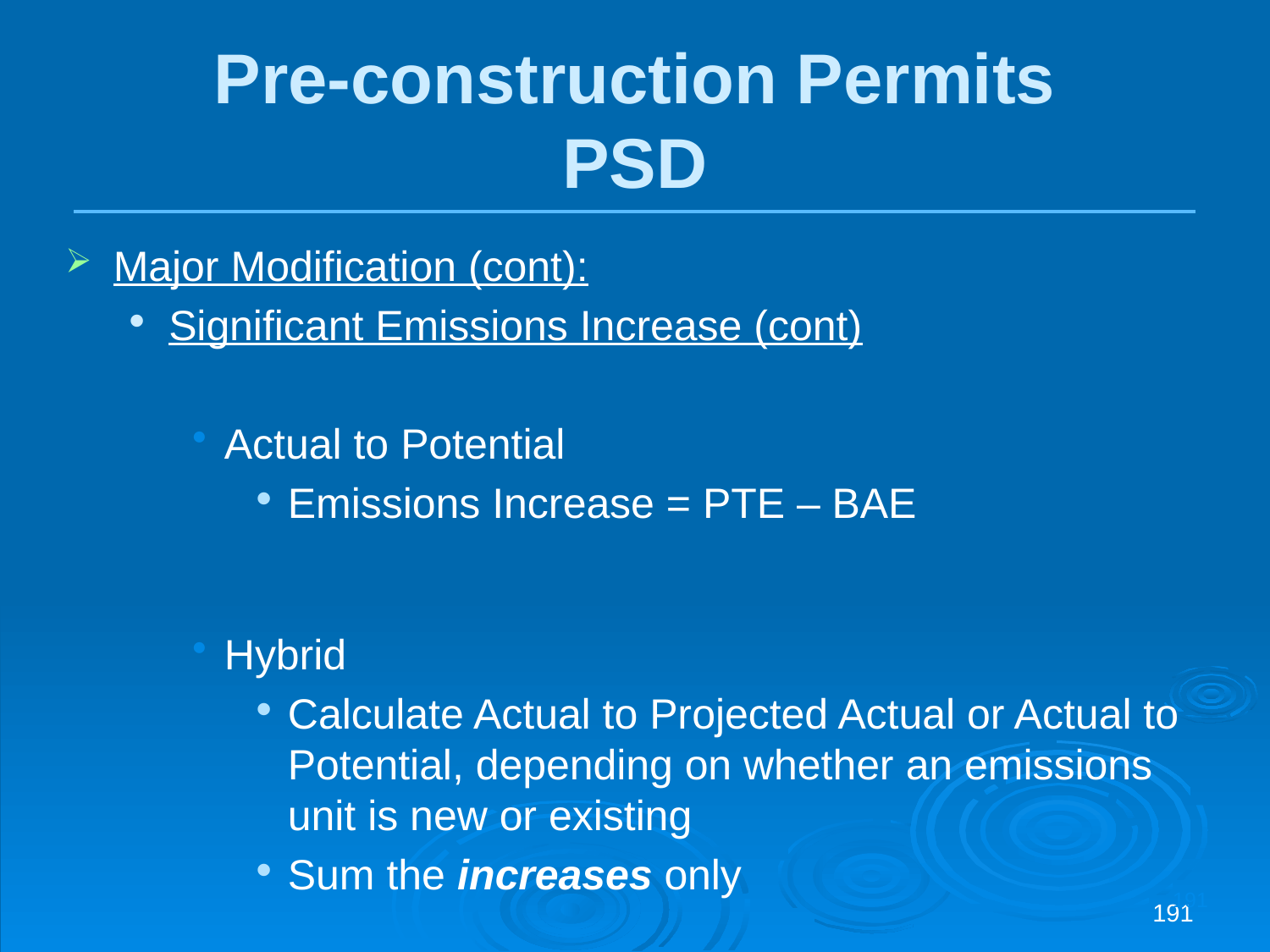

Pre-construction Permits
PSD
Major Modification (cont):
Significant Emissions Increase (cont)

Actual to Potential
Emissions Increase = PTE – BAE

Hybrid
Calculate Actual to Projected Actual or Actual to Potential, depending on whether an emissions unit is new or existing
Sum the increases only

191
191